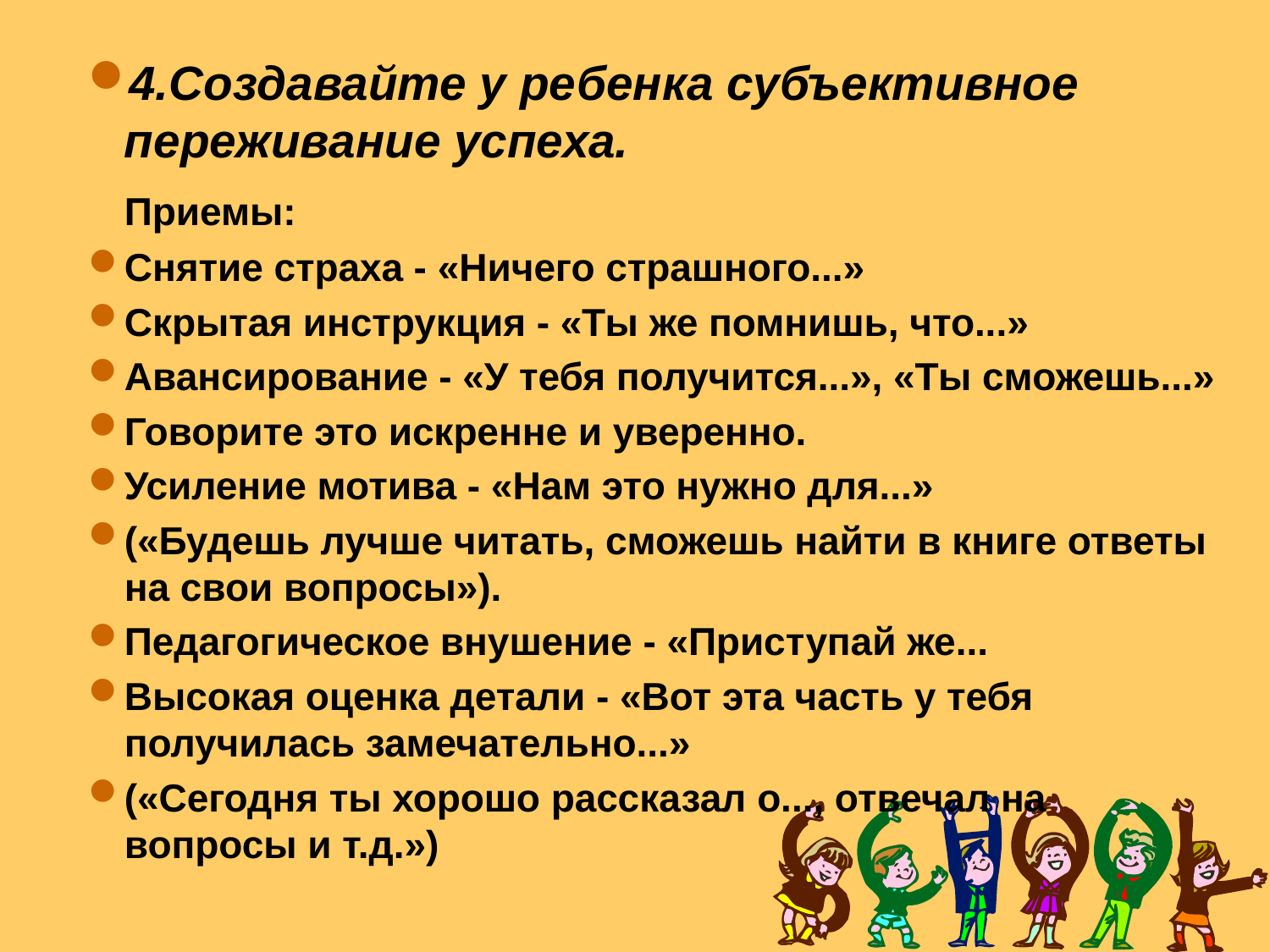

4.Создавайте у ребенка субъективное переживание успеха.
	Приемы:
Снятие страха - «Ничего страшного...»
Скрытая инструкция - «Ты же помнишь, что...»
Авансирование - «У тебя получится...», «Ты сможешь...»
Говорите это искренне и уверенно.
Усиление мотива - «Нам это нужно для...»
(«Будешь лучше читать, сможешь найти в книге ответы на свои вопросы»).
Педагогическое внушение - «Приступай же...
Высокая оценка детали - «Вот эта часть у тебя получилась замечательно...»
(«Сегодня ты хорошо рассказал о..., отвечал на вопросы и т.д.»)